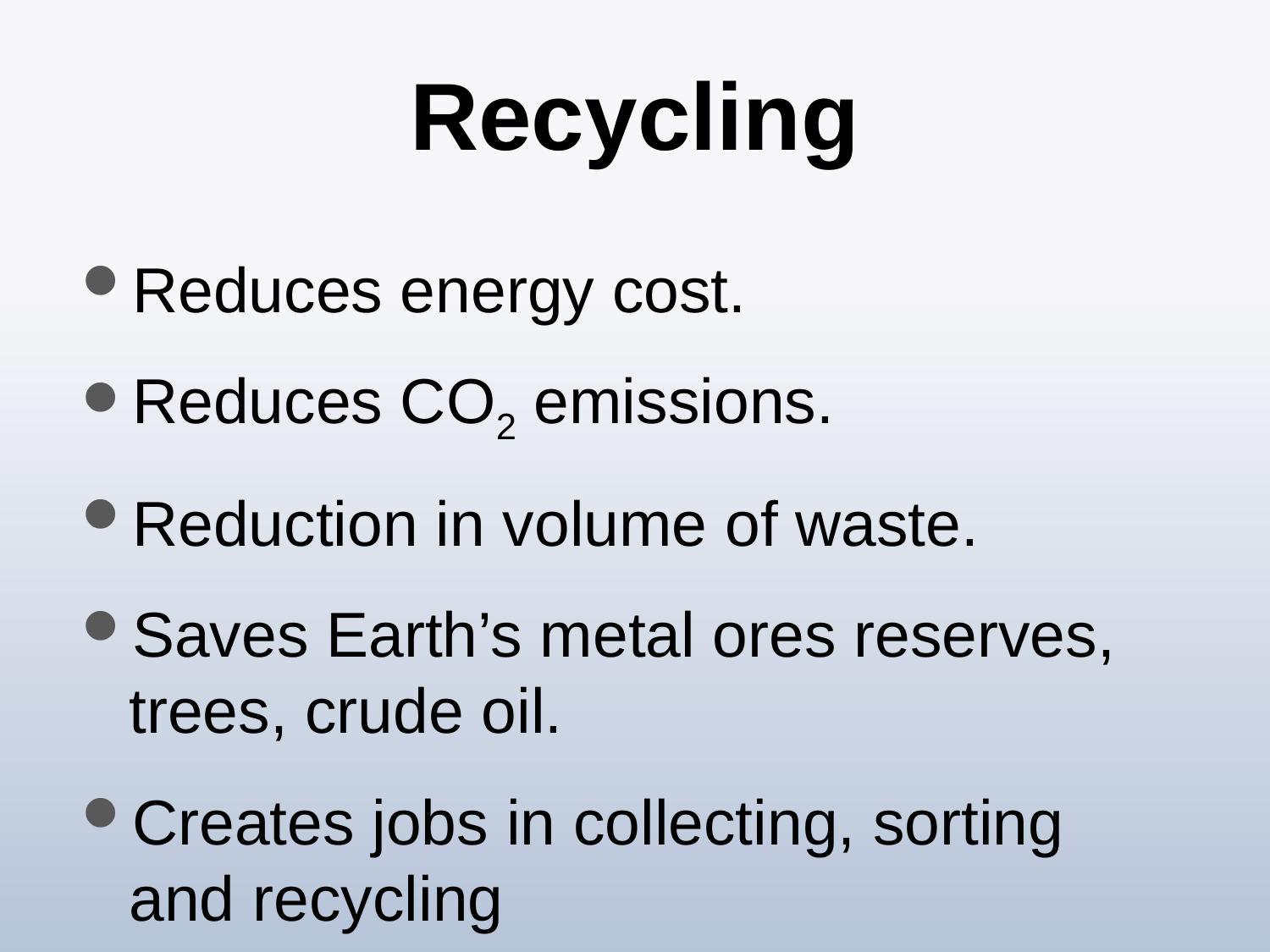

# Recycling
Reduces energy cost.
Reduces CO2 emissions.
Reduction in volume of waste.
Saves Earth’s metal ores reserves, trees, crude oil.
Creates jobs in collecting, sorting and recycling